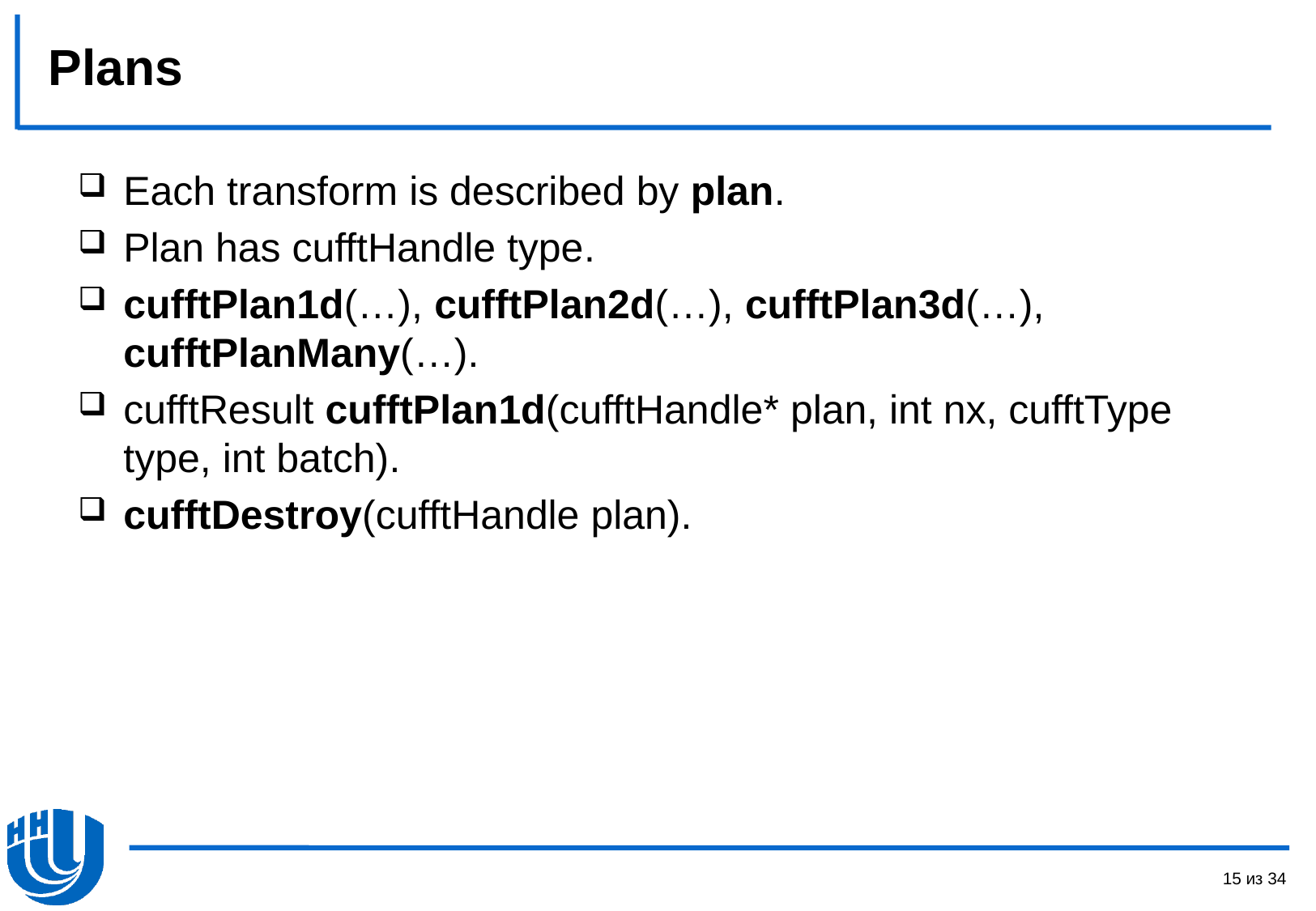

# Plans
Each transform is described by plan.
Plan has cufftHandle type.
cufftPlan1d(…), сufftPlan2d(…), cufftPlan3d(…),  сufftPlanMany(…).
cufftResult cufftPlan1d(cufftHandle* plan, int nx, cufftType type, int batch).
cufftDestroy(cufftHandle plan).

15